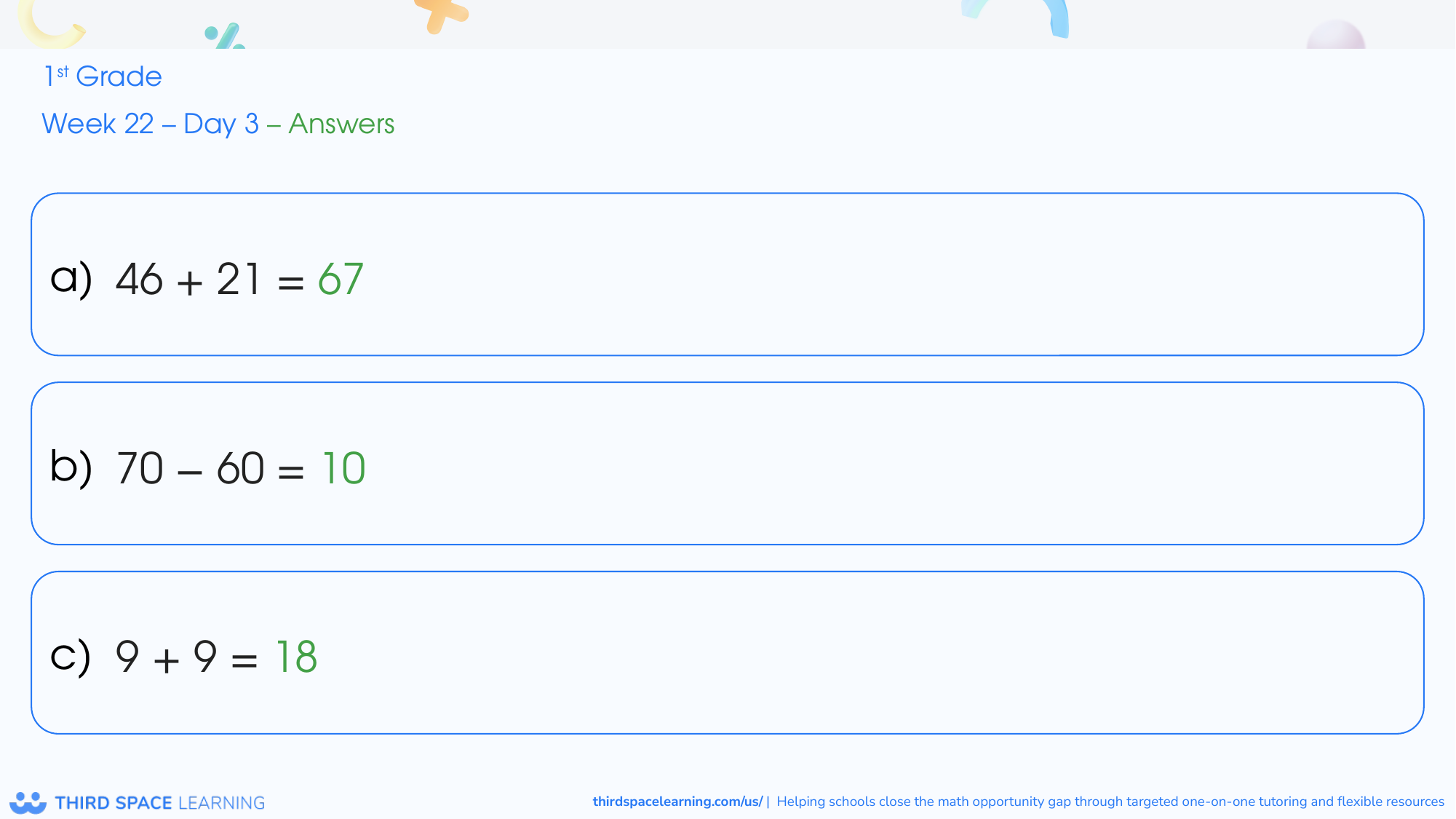

1st Grade
Week 22 – Day 3 – Answers
46 + 21 = 67
70 − 60 = 10
9 + 9 = 18